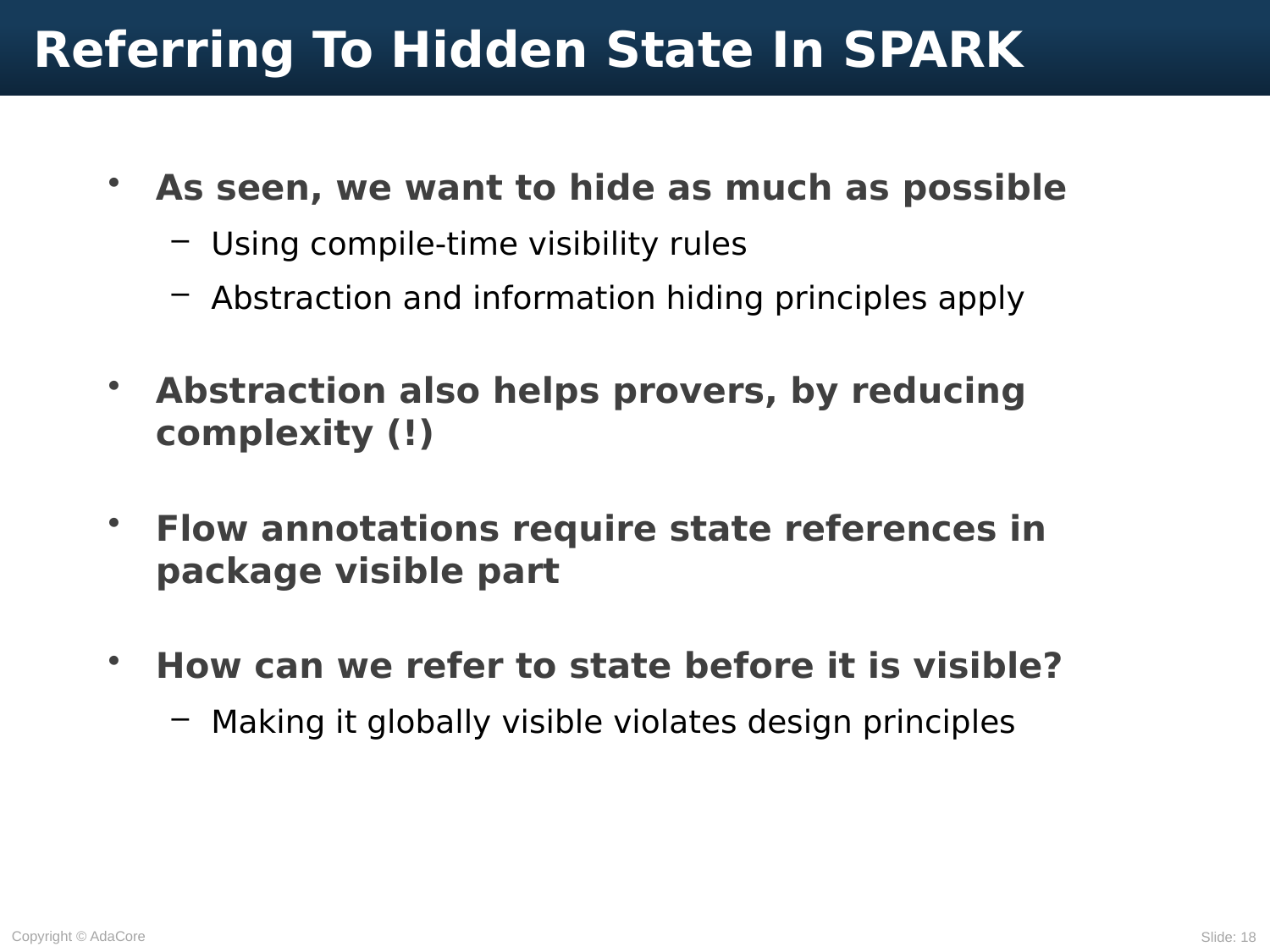

# Referring To Hidden State In SPARK
As seen, we want to hide as much as possible
Using compile-time visibility rules
Abstraction and information hiding principles apply
Abstraction also helps provers, by reducing complexity (!)
Flow annotations require state references in package visible part
How can we refer to state before it is visible?
Making it globally visible violates design principles